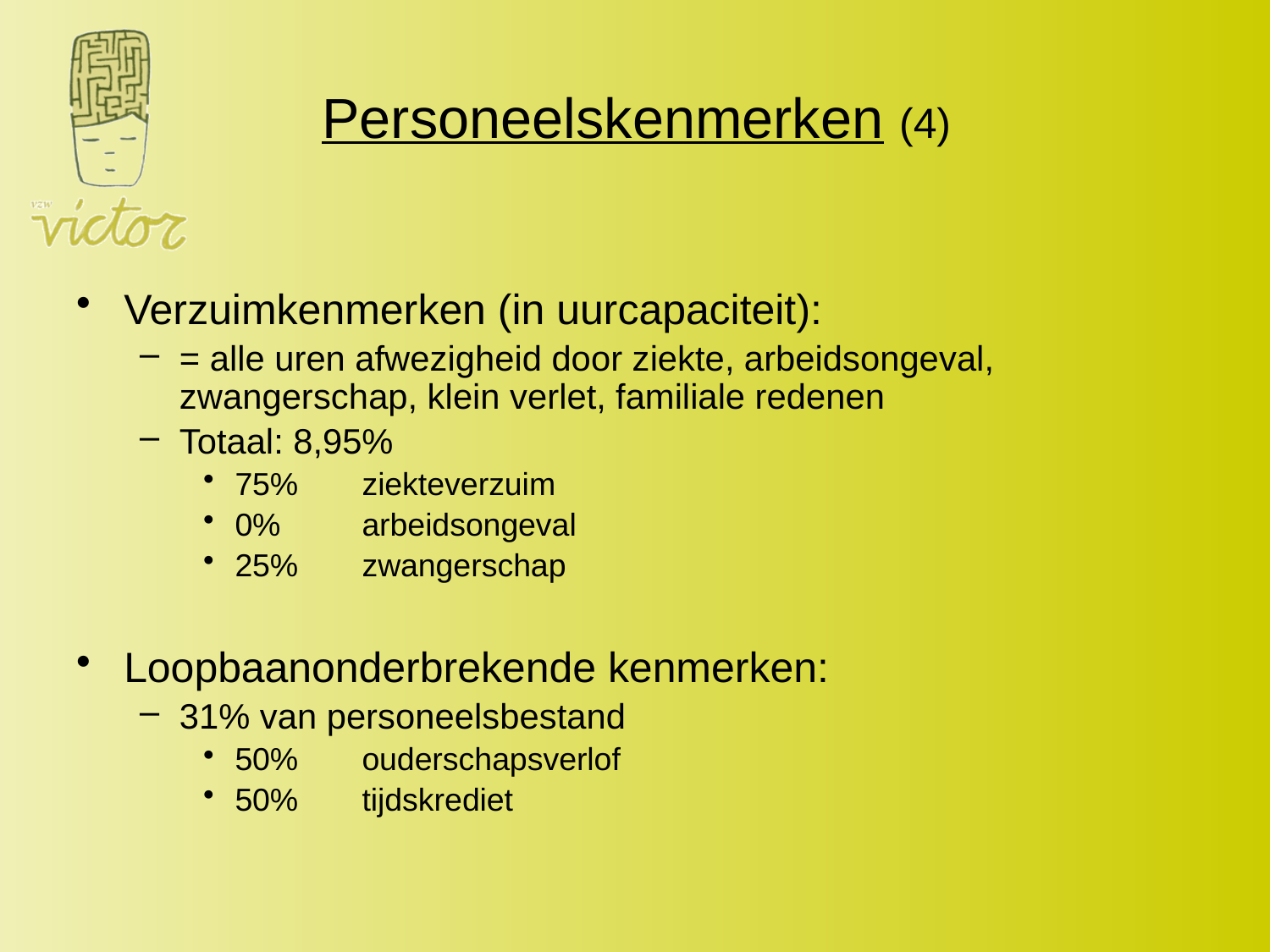

# Personeelskenmerken (4)

Verzuimkenmerken (in uurcapaciteit):
= alle uren afwezigheid door ziekte, arbeidsongeval, zwangerschap, klein verlet, familiale redenen
Totaal: 8,95%
75%	ziekteverzuim
0% 	arbeidsongeval
25%	zwangerschap

Loopbaanonderbrekende kenmerken:
31% van personeelsbestand
50% 	ouderschapsverlof
50% 	tijdskrediet